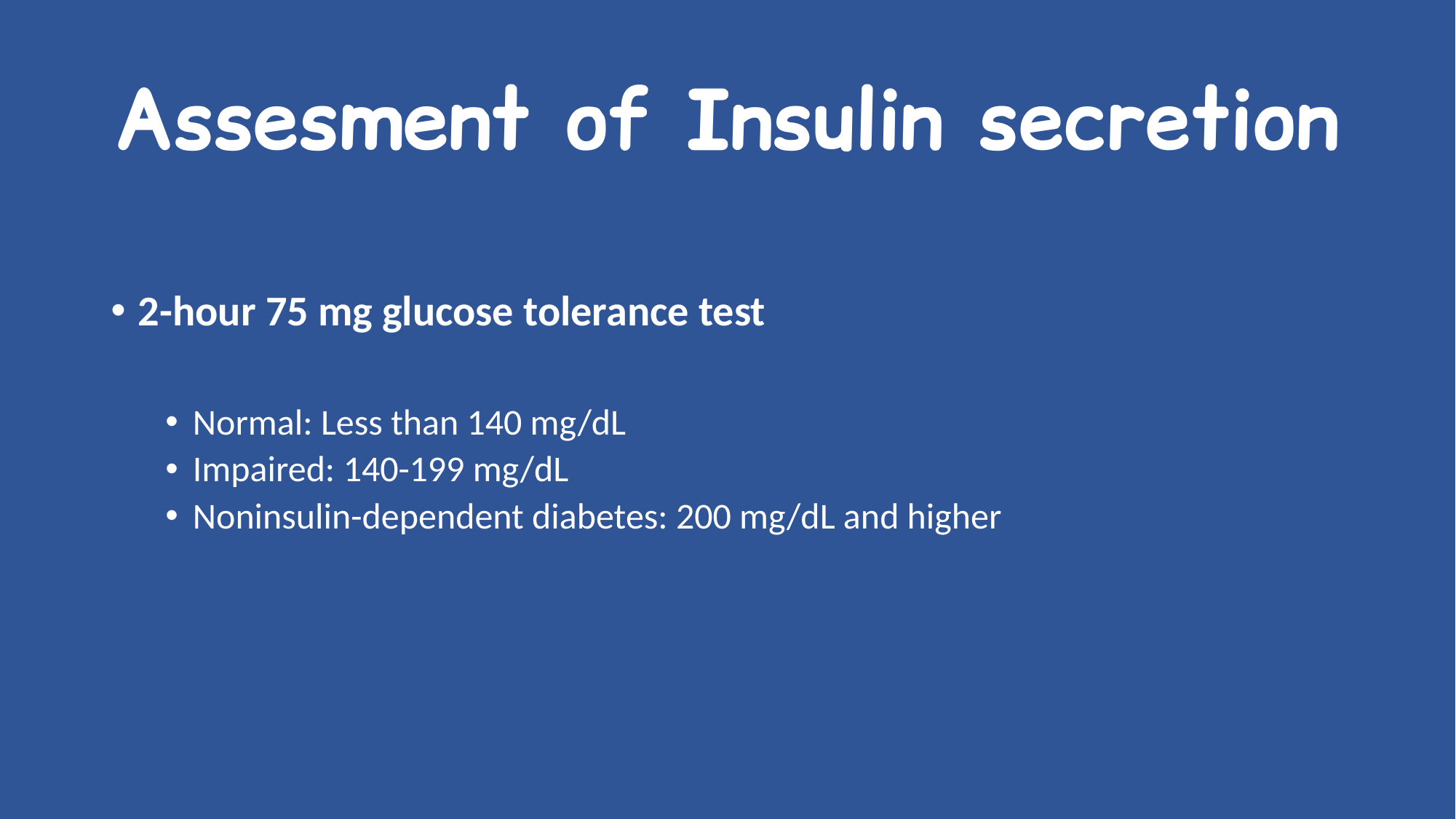

# Assesment of Insulin secretion

2-hour 75 mg glucose tolerance test

Normal: Less than 140 mg/dL
Impaired: 140-199 mg/dL
Noninsulin-dependent diabetes: 200 mg/dL and higher